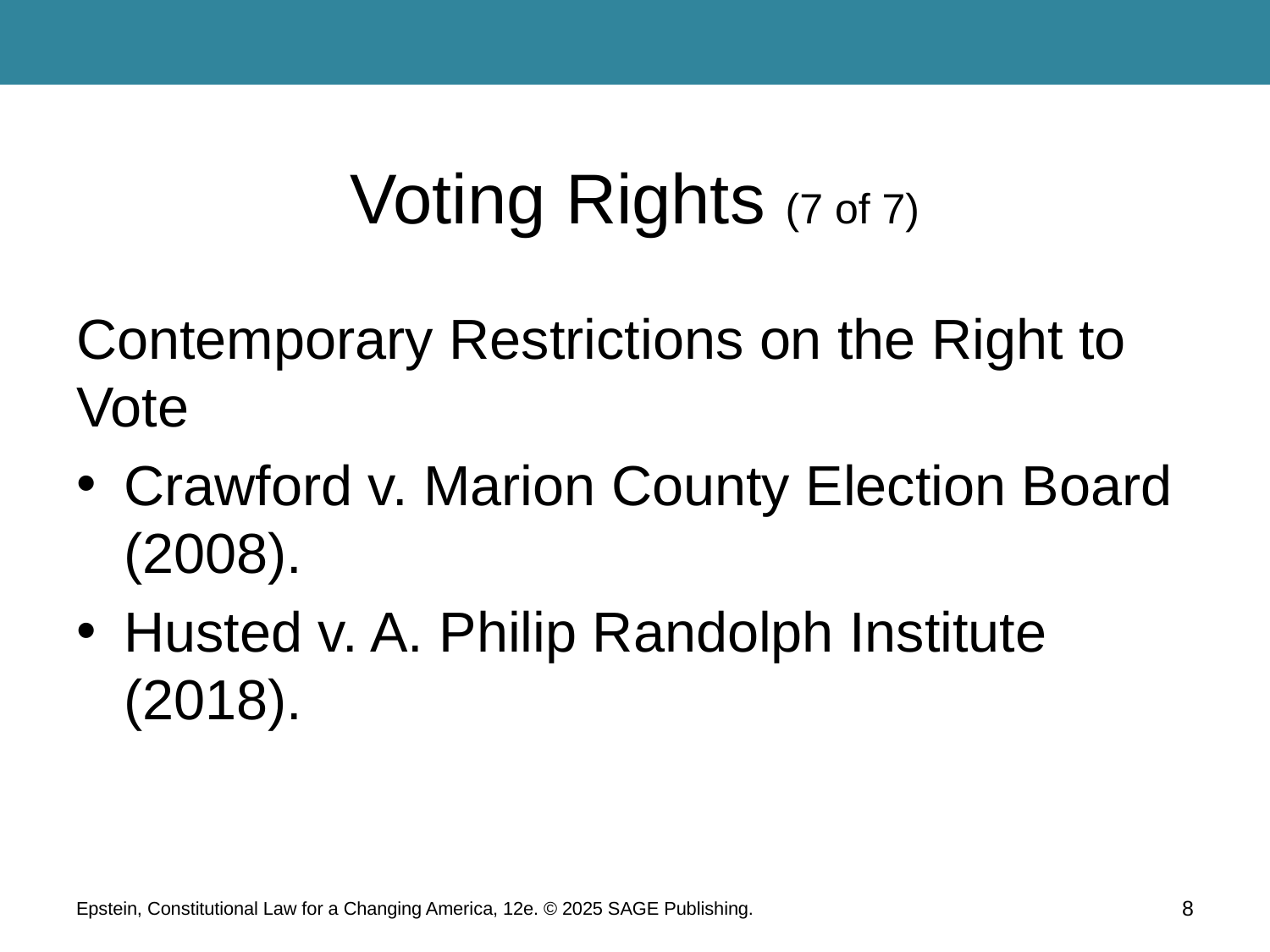

# Voting Rights (7 of 7)
Contemporary Restrictions on the Right to Vote
Crawford v. Marion County Election Board (2008).
Husted v. A. Philip Randolph Institute (2018).
Epstein, Constitutional Law for a Changing America, 12e. © 2025 SAGE Publishing.
8